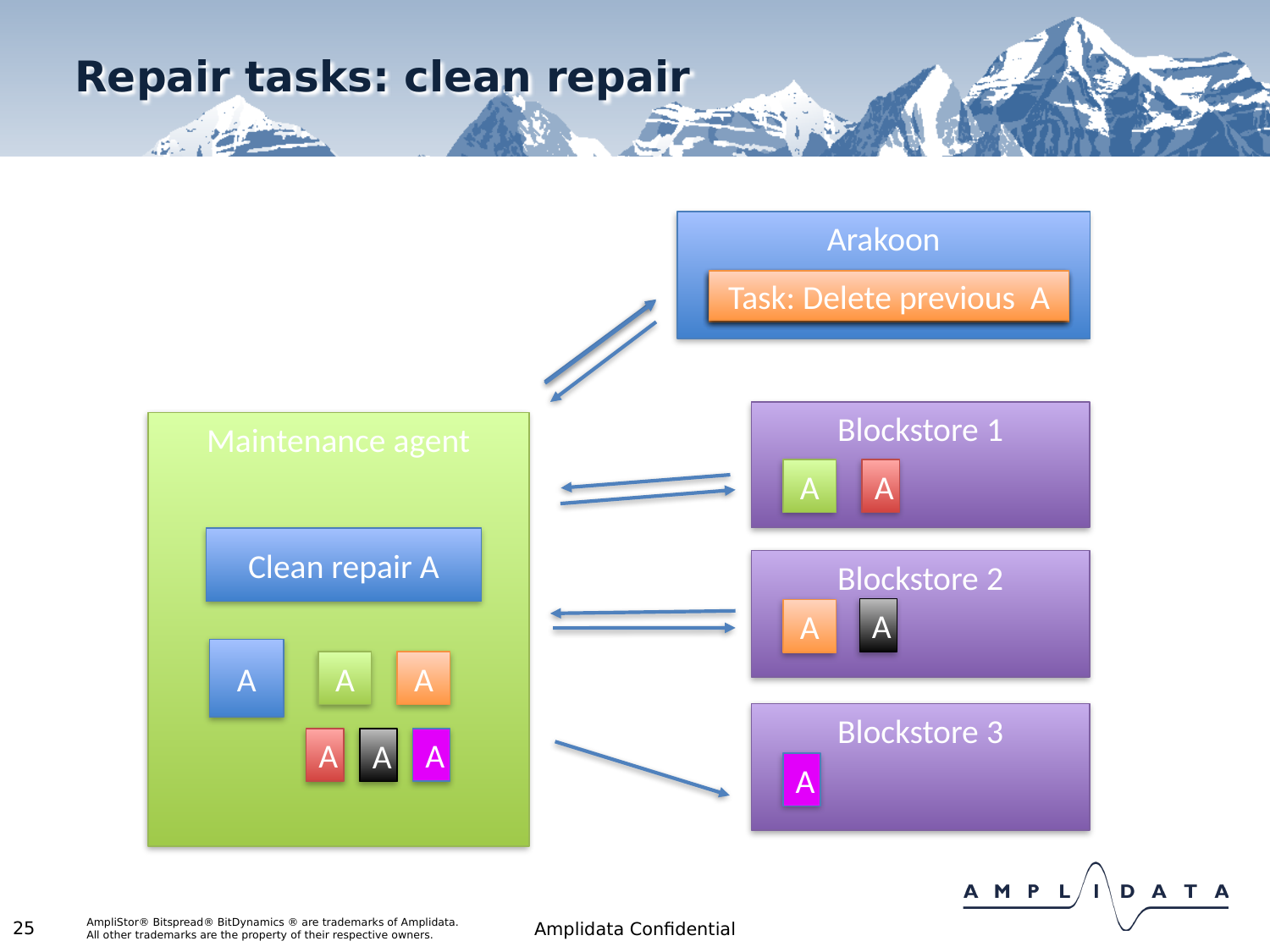

# Repair tasks: clean repair
Arakoon
Task: Delete previous  A
A: (bs 1, bs2, bs3)
A: (bs 1, bs2)
A: 07/12/2014
Blockstore 1
Maintenance agent
A
A
Clean repair A
Blockstore 2
A
A
A
A
A
Blockstore 3
A
A
A
A
25
Amplidata Confidential